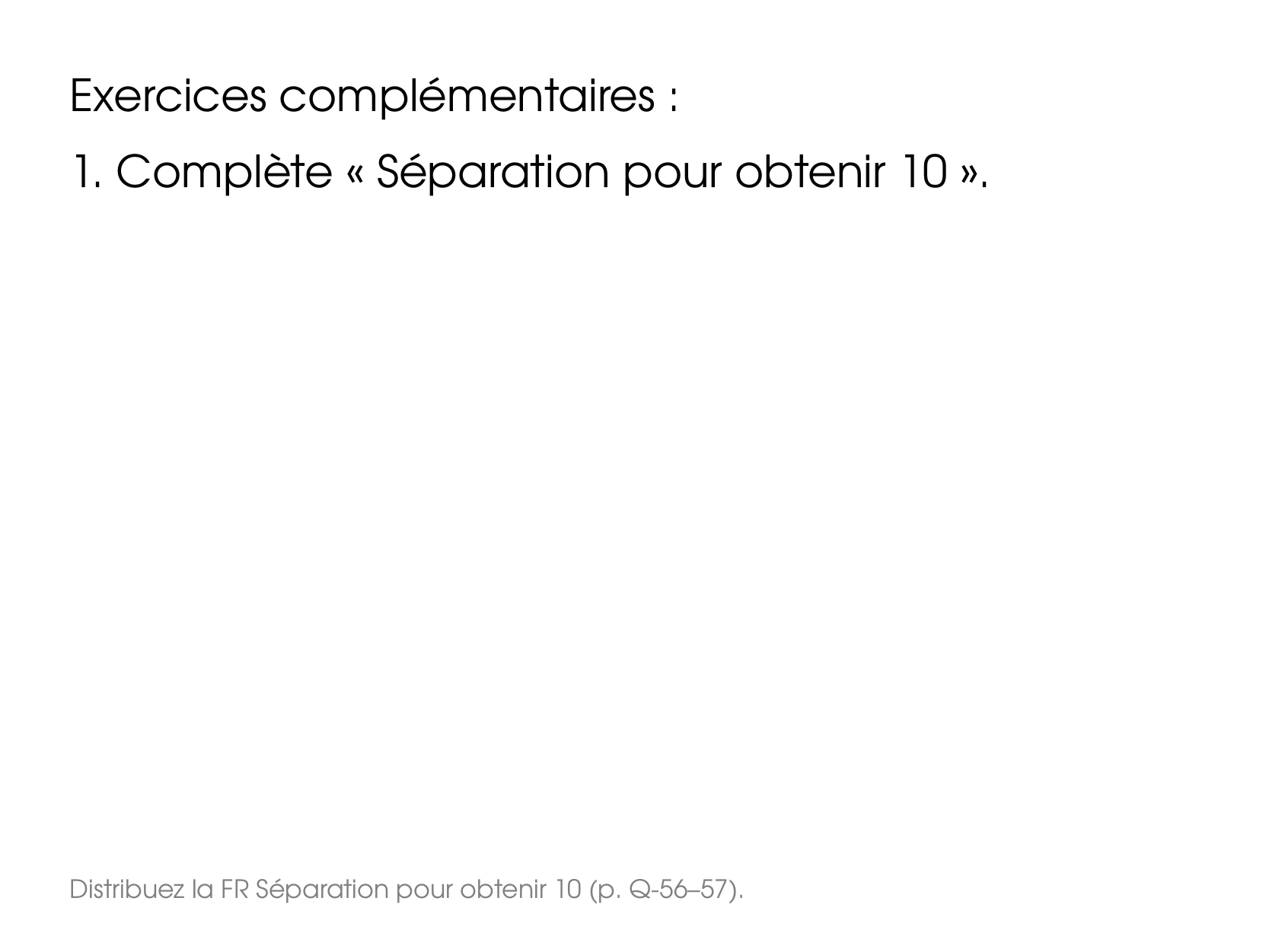

Exercices complémentaires :
1. Complète « Séparation pour obtenir 10 ».
Distribuez la FR Séparation pour obtenir 10 (p. Q-56–57).